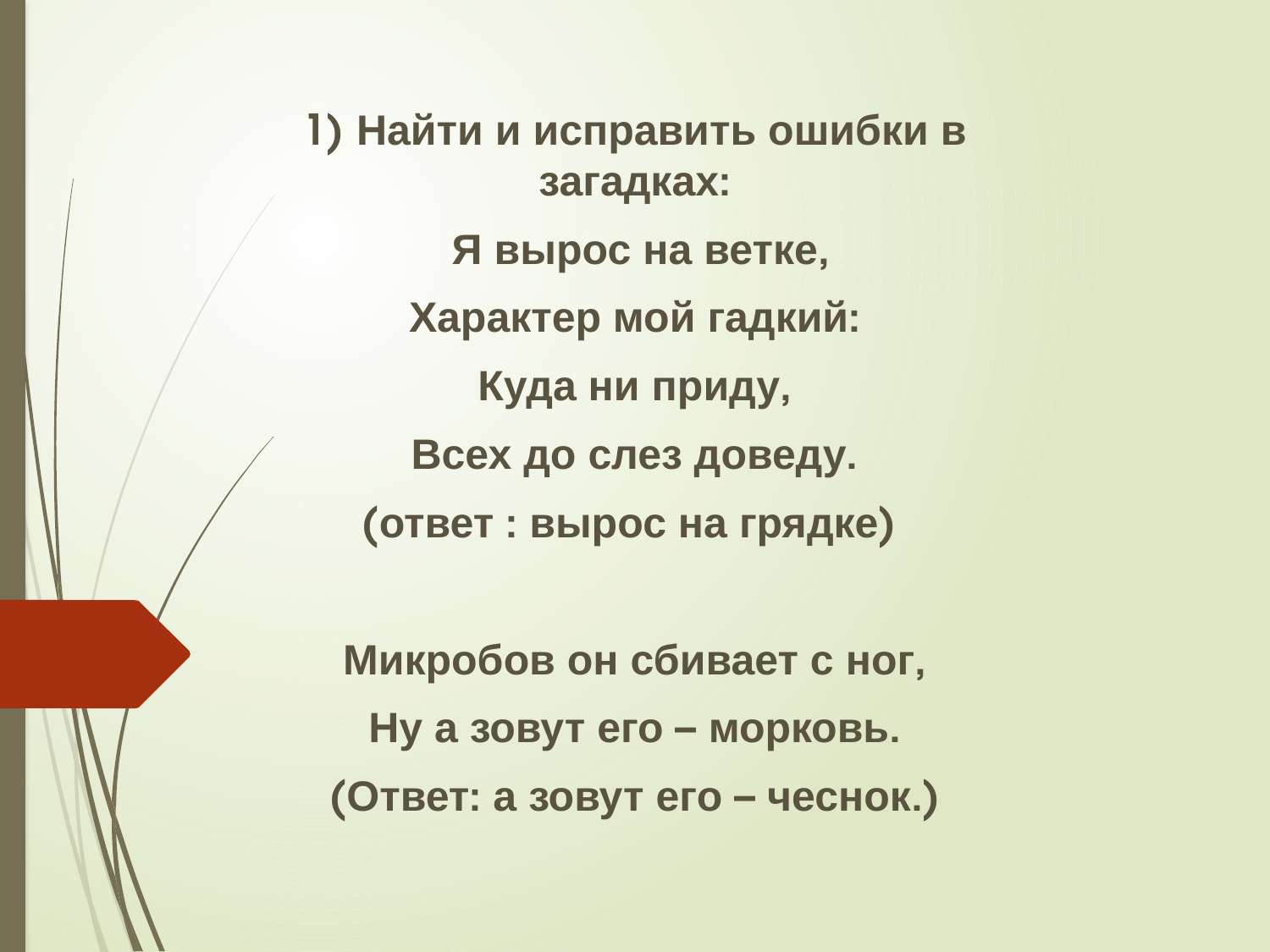

1) Найти и исправить ошибки в загадках:
 Я вырос на ветке,
Характер мой гадкий:
Куда ни приду,
Всех до слез доведу.
(ответ : вырос на грядке)

Микробов он сбивает с ног,
Ну а зовут его – морковь.
(Ответ: а зовут его – чеснок.)